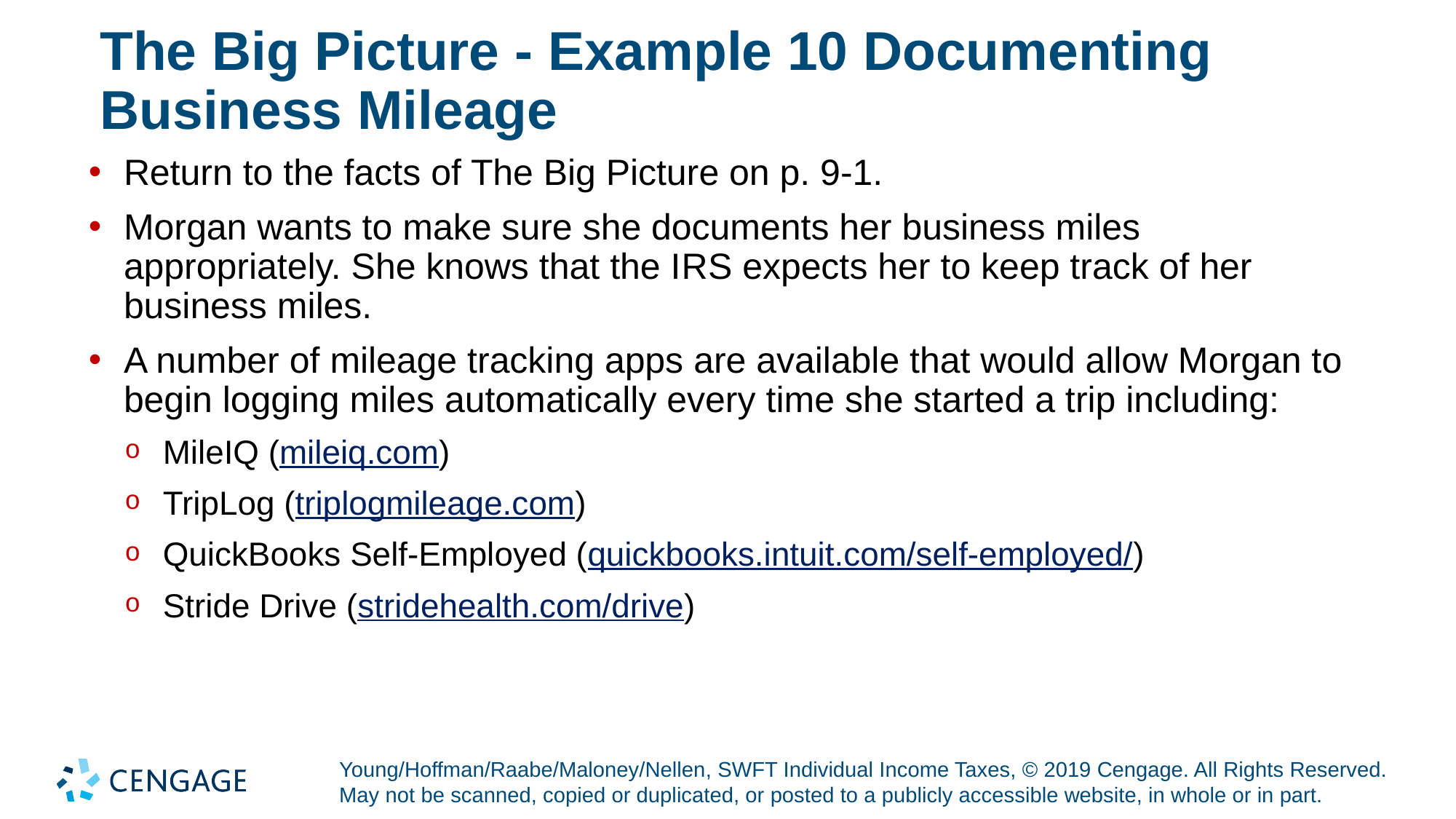

# The Big Picture - Example 10 Documenting Business Mileage
Return to the facts of The Big Picture on p. 9-1.
Morgan wants to make sure she documents her business miles appropriately. She knows that the I R S expects her to keep track of her business miles.
A number of mileage tracking apps are available that would allow Morgan to begin logging miles automatically every time she started a trip including:
MileIQ (mileiq.com)
TripLog (triplogmileage.com)
QuickBooks Self-Employed (quickbooks.intuit.com/self-employed/)
Stride Drive (stridehealth.com/drive)